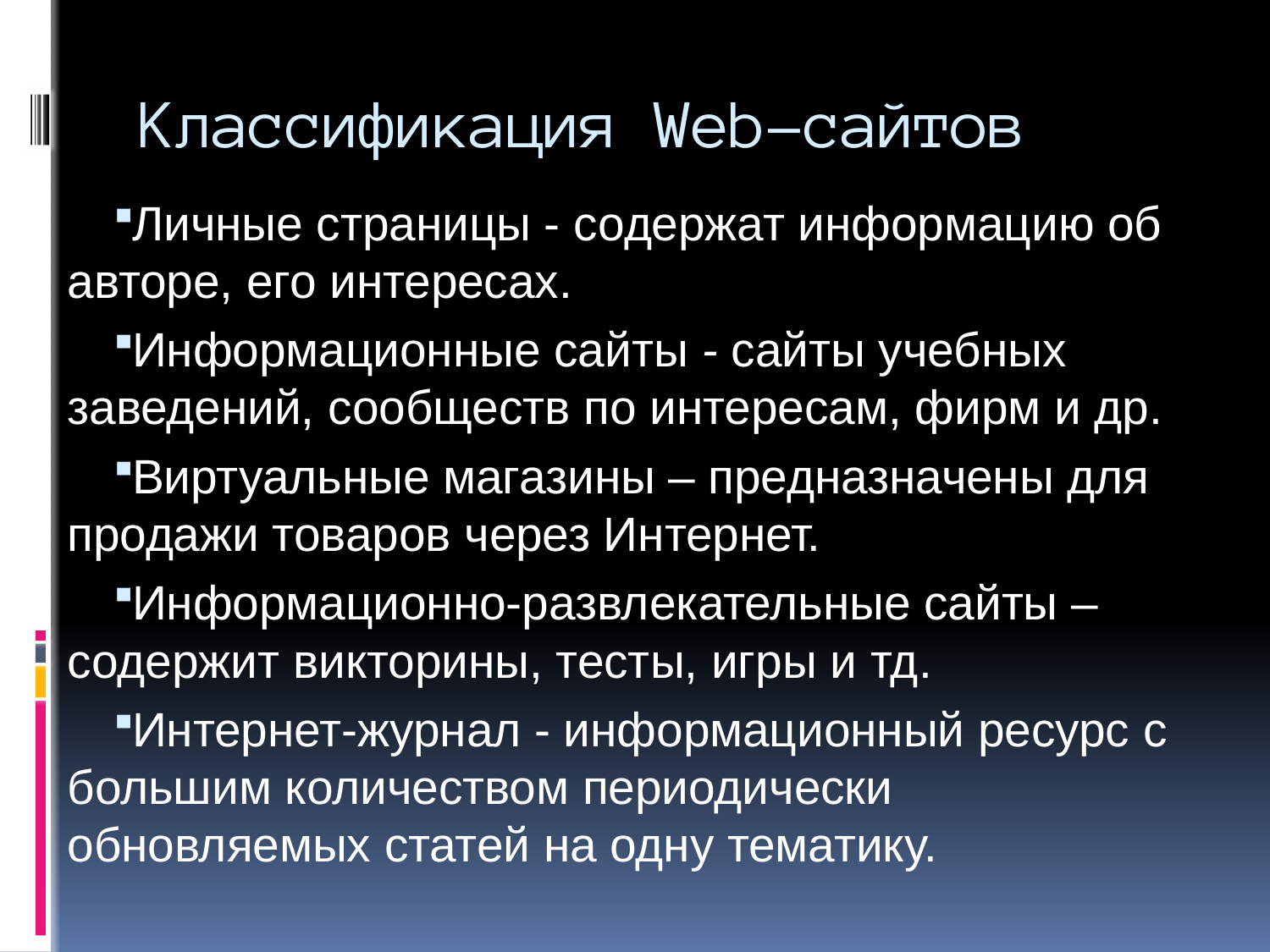

# Классификация Web-сайтов
Личные страницы - содержат информацию об авторе, его интересах.
Информационные сайты - сайты учебных заведений, сообществ по интересам, фирм и др.
Виртуальные магазины – предназначены для продажи товаров через Интернет.
Информационно-развлекательные сайты – содержит викторины, тесты, игры и тд.
Интернет-журнал - информационный ресурс с большим количеством периодически обновляемых статей на одну тематику.